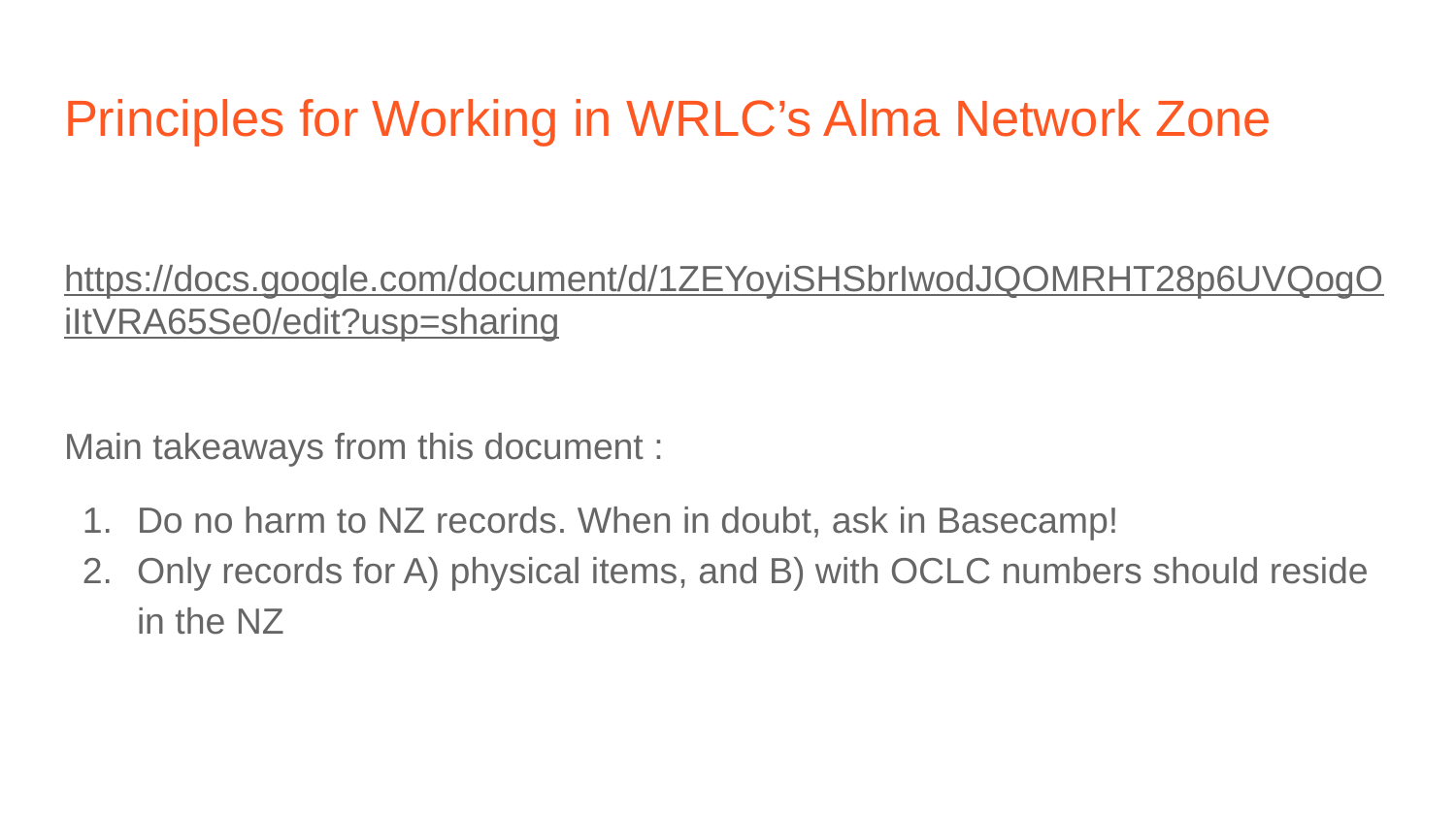

# Principles for Working in WRLC’s Alma Network Zone
https://docs.google.com/document/d/1ZEYoyiSHSbrIwodJQOMRHT28p6UVQogOiItVRA65Se0/edit?usp=sharing
Main takeaways from this document :
Do no harm to NZ records. When in doubt, ask in Basecamp!
Only records for A) physical items, and B) with OCLC numbers should reside in the NZ